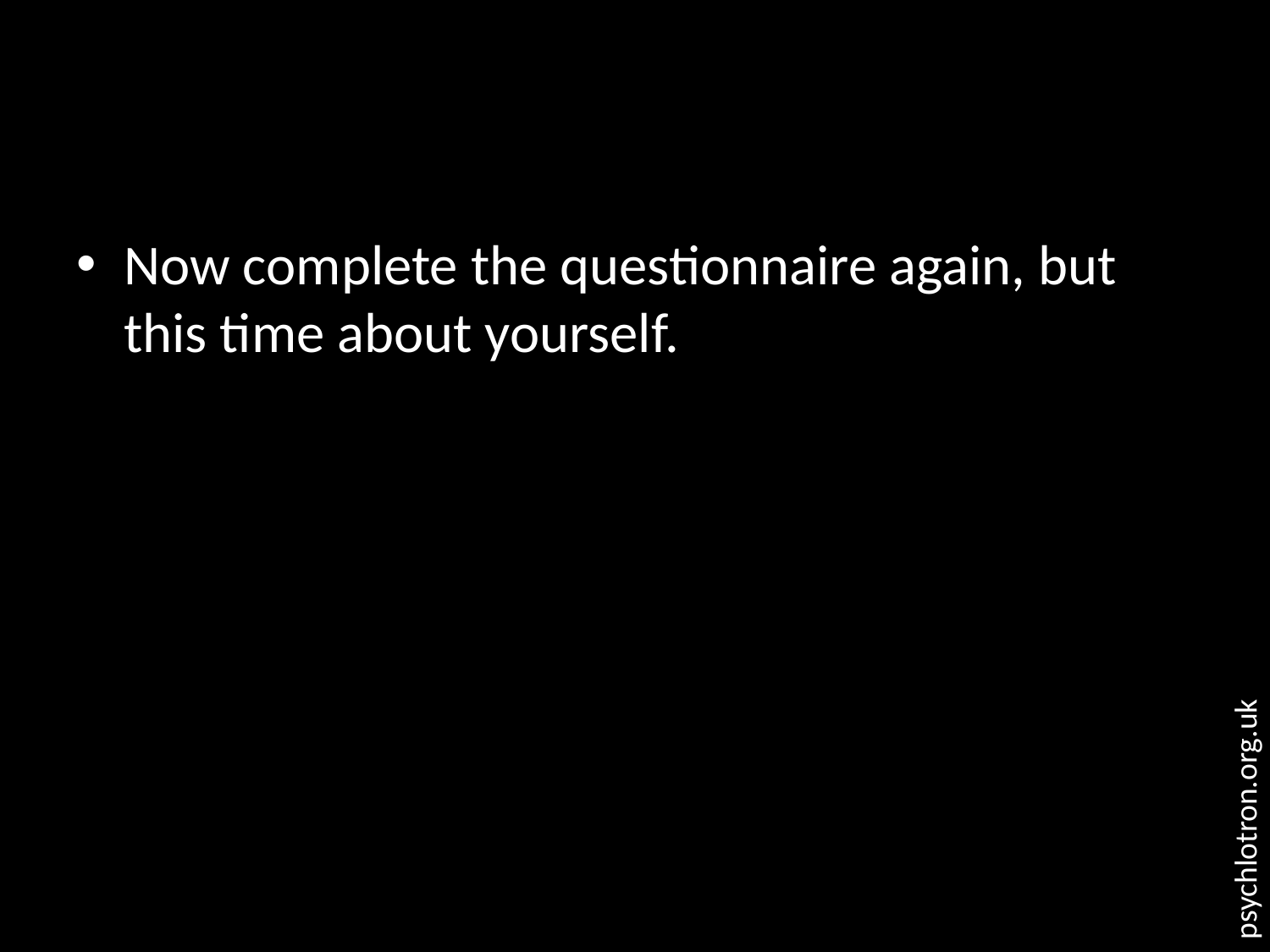

#
Now complete the questionnaire again, but this time about yourself.